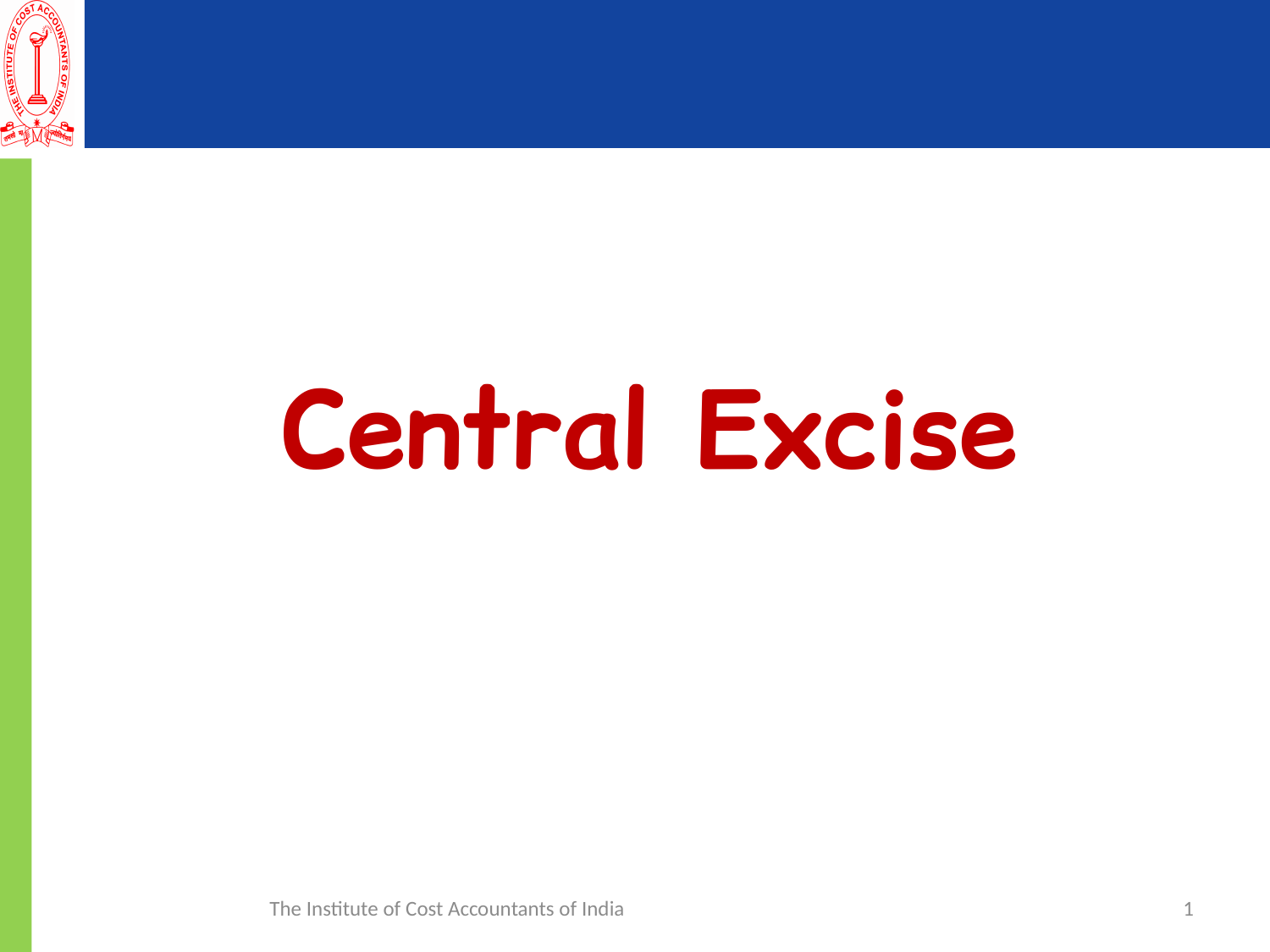

Central Excise
The Institute of Cost Accountants of India
1